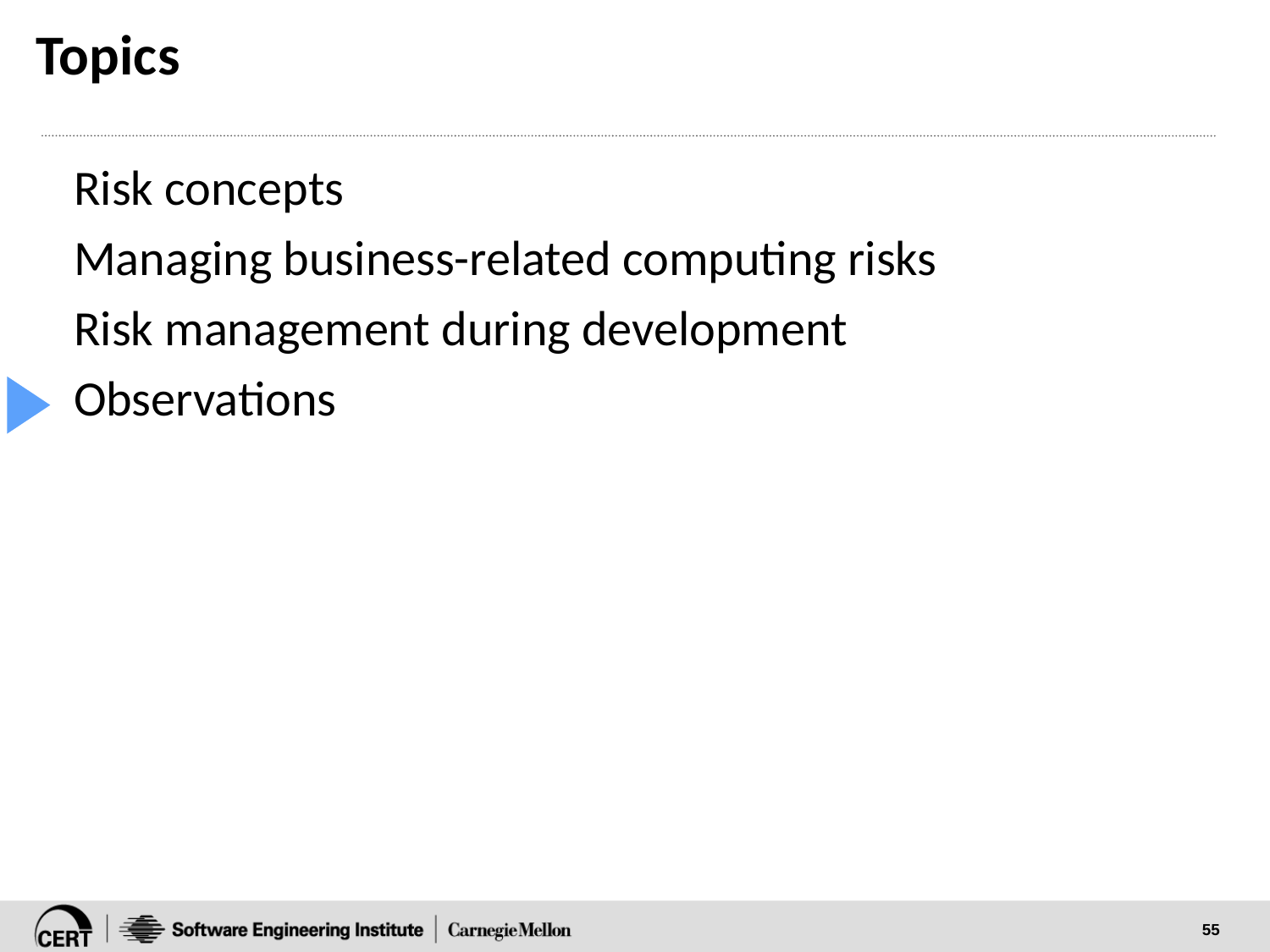

# Topics
Risk concepts
Managing business-related computing risks
Risk management during development
Observations